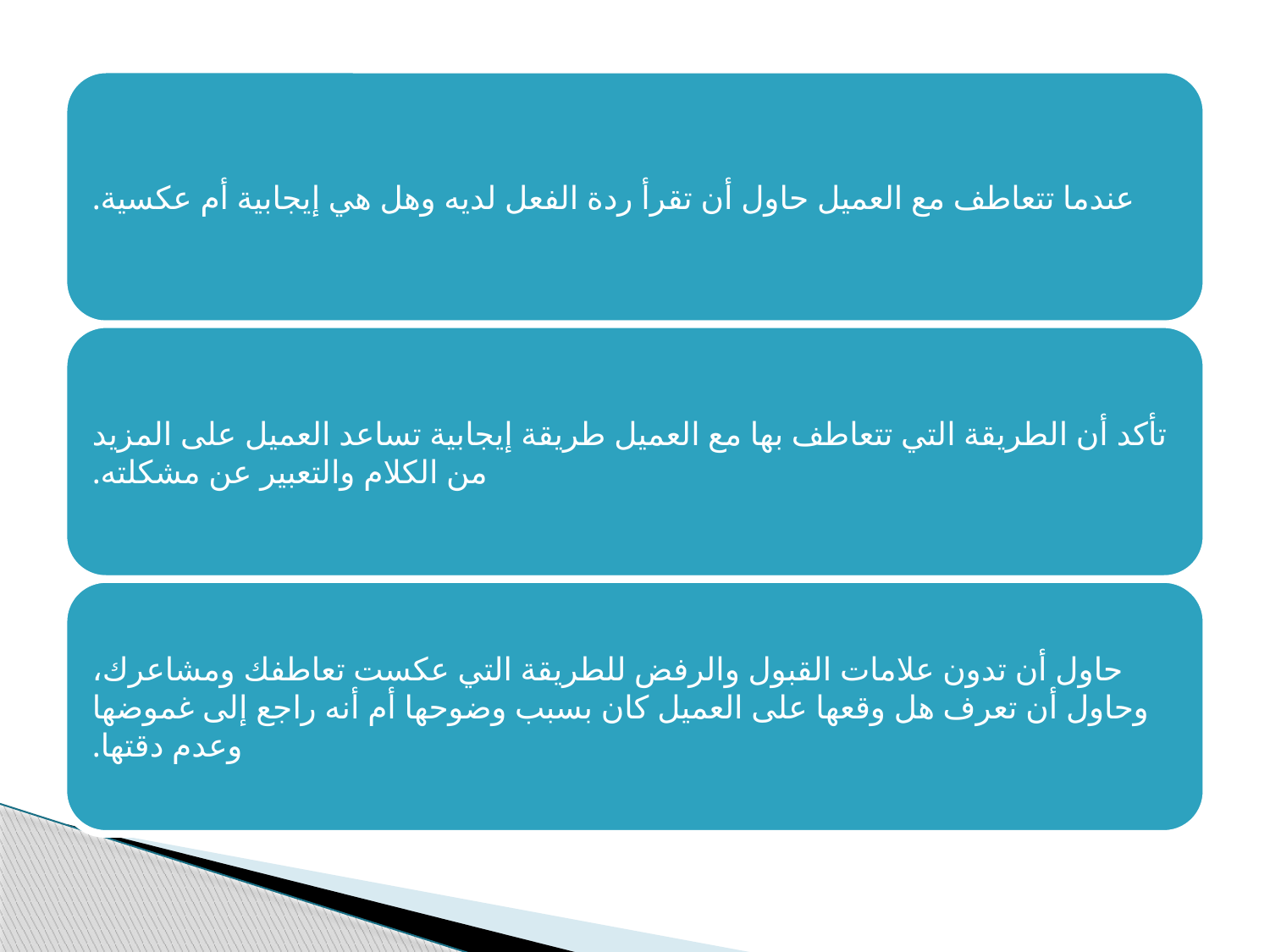

#
عندما تتعاطف مع العميل حاول أن تقرأ ردة الفعل لديه وهل هي إيجابية أم عكسية.